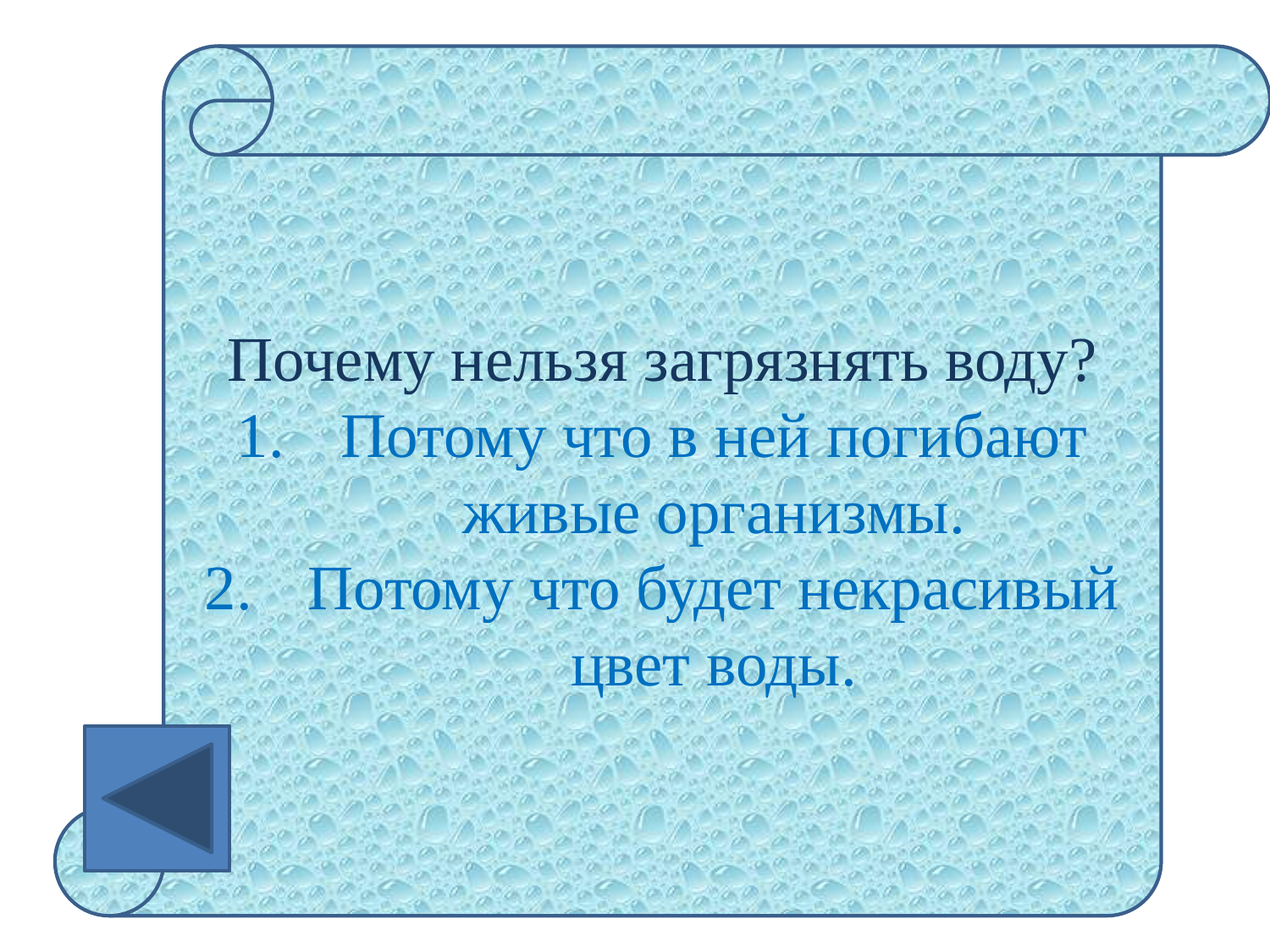

#
Почему нельзя загрязнять воду?
Потому что в ней погибают живые организмы.
Потому что будет некрасивый цвет воды.